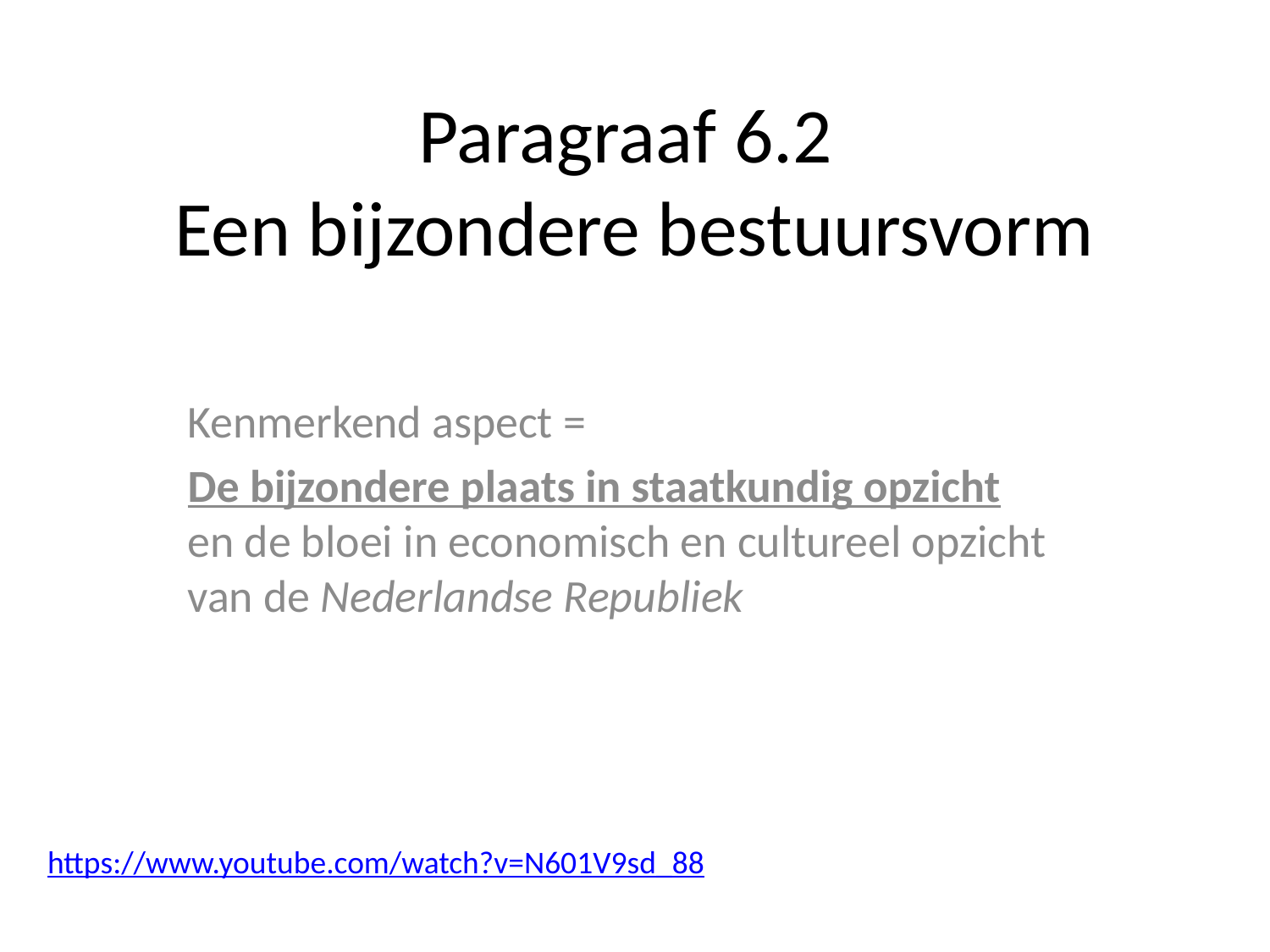

# Paragraaf 6.2 Een bijzondere bestuursvorm
Kenmerkend aspect =
De bijzondere plaats in staatkundig opzicht en de bloei in economisch en cultureel opzicht van de Nederlandse Republiek

https://www.youtube.com/watch?v=N601V9sd_88